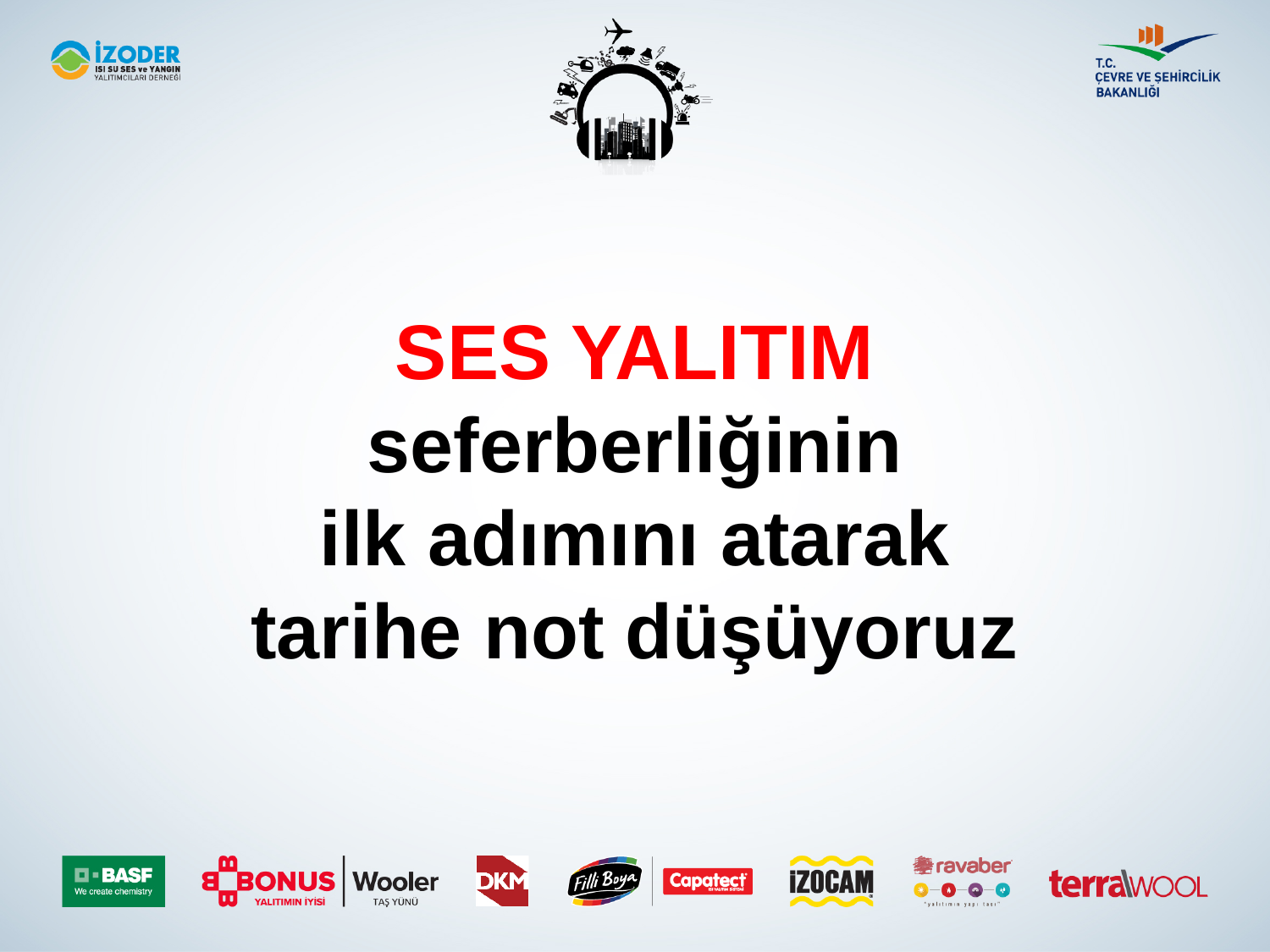

SES YALITIM
seferberliğinin
ilk adımını atarak
tarihe not düşüyoruz